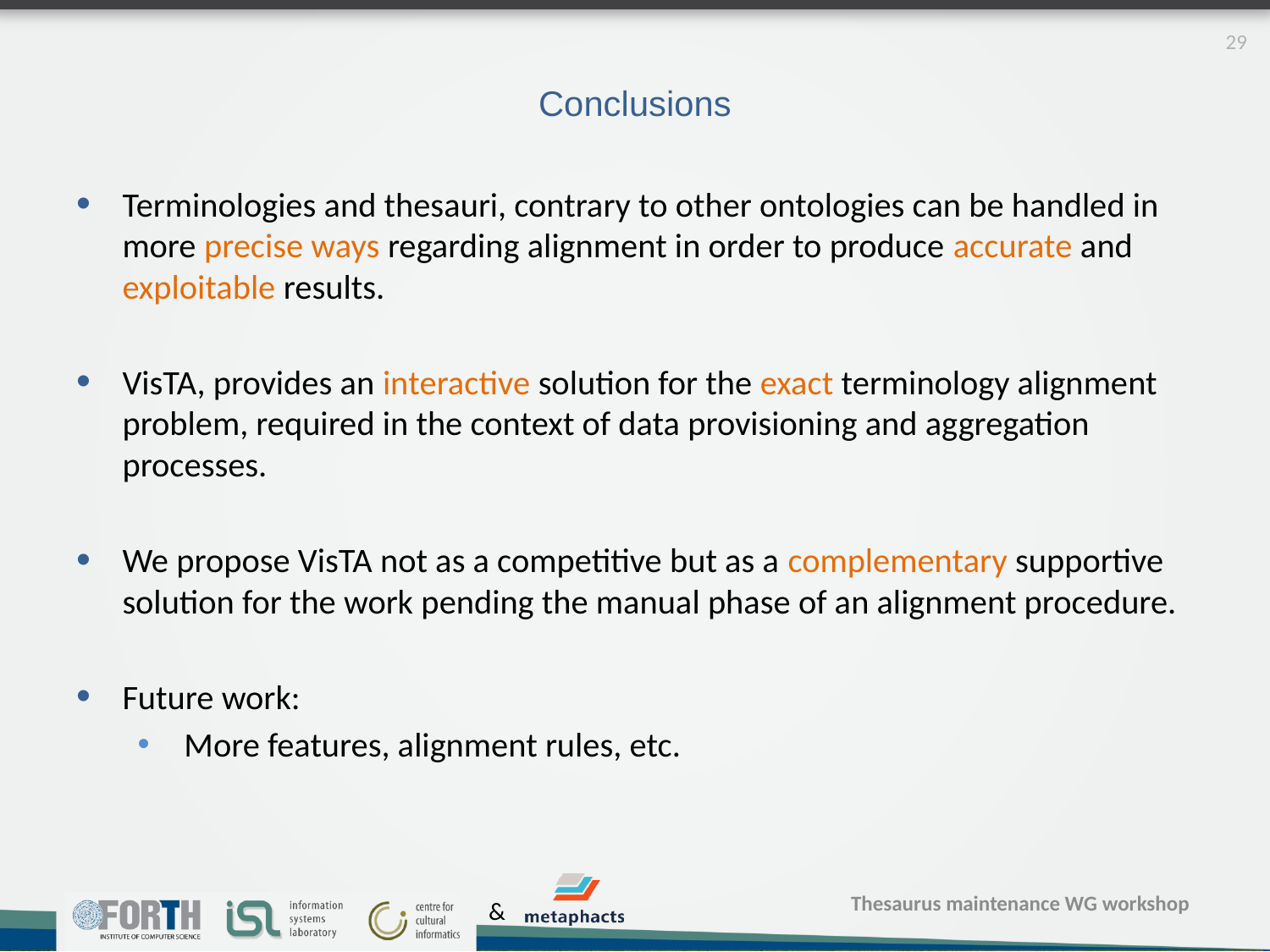

29
# Conclusions
Terminologies and thesauri, contrary to other ontologies can be handled in more precise ways regarding alignment in order to produce accurate and exploitable results.

VisTA, provides an interactive solution for the exact terminology alignment problem, required in the context of data provisioning and aggregation processes.

We propose VisTA not as a competitive but as a complementary supportive solution for the work pending the manual phase of an alignment procedure.

Future work:
More features, alignment rules, etc.
Thesaurus maintenance WG workshop